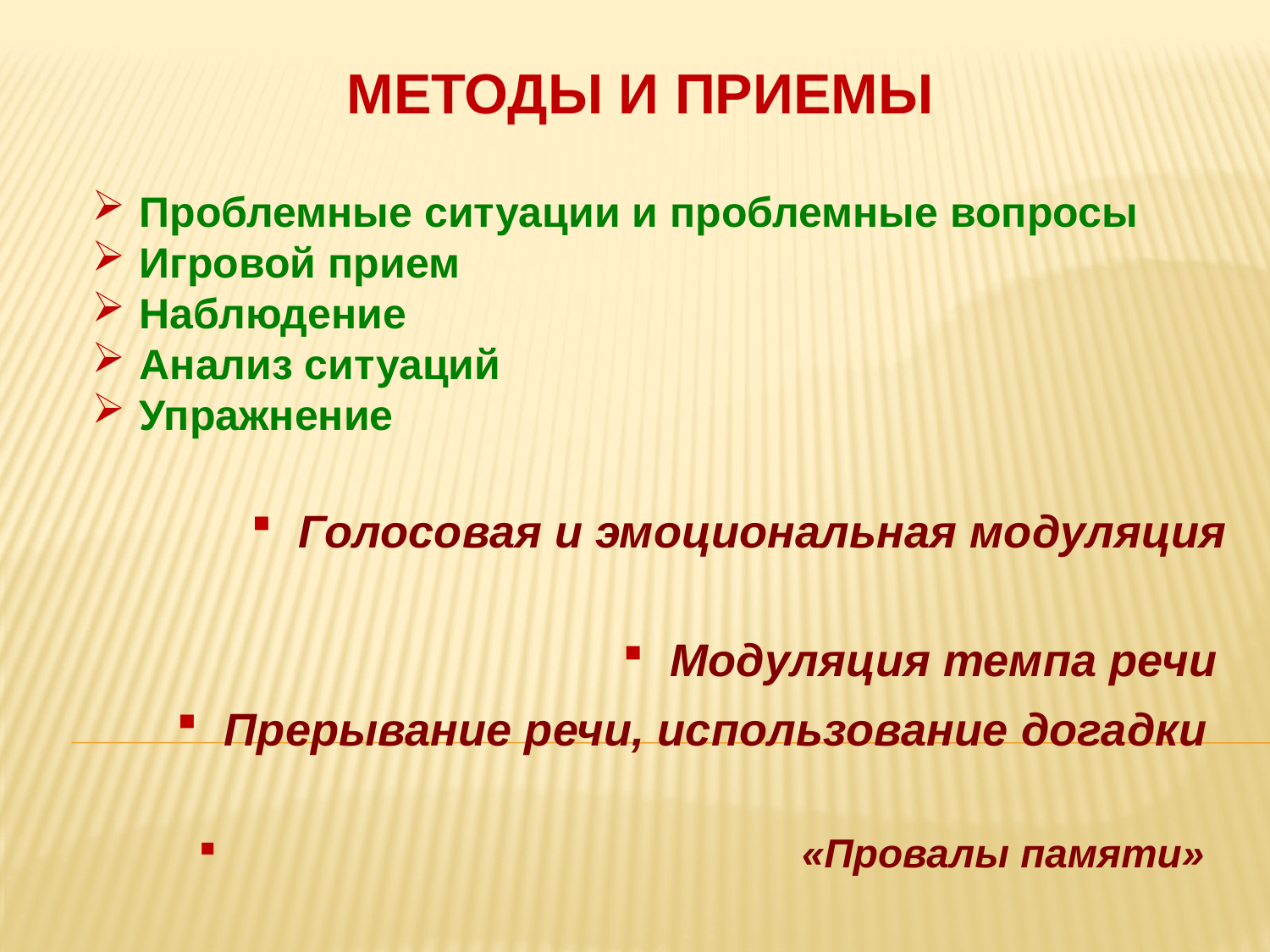

# Методы и приемы
Проблемные ситуации и проблемные вопросы
Игровой прием
Наблюдение
Анализ ситуаций
Упражнение
Голосовая и эмоциональная модуляция
Модуляция темпа речи
Прерывание речи, использование догадки

«Провалы памяти»